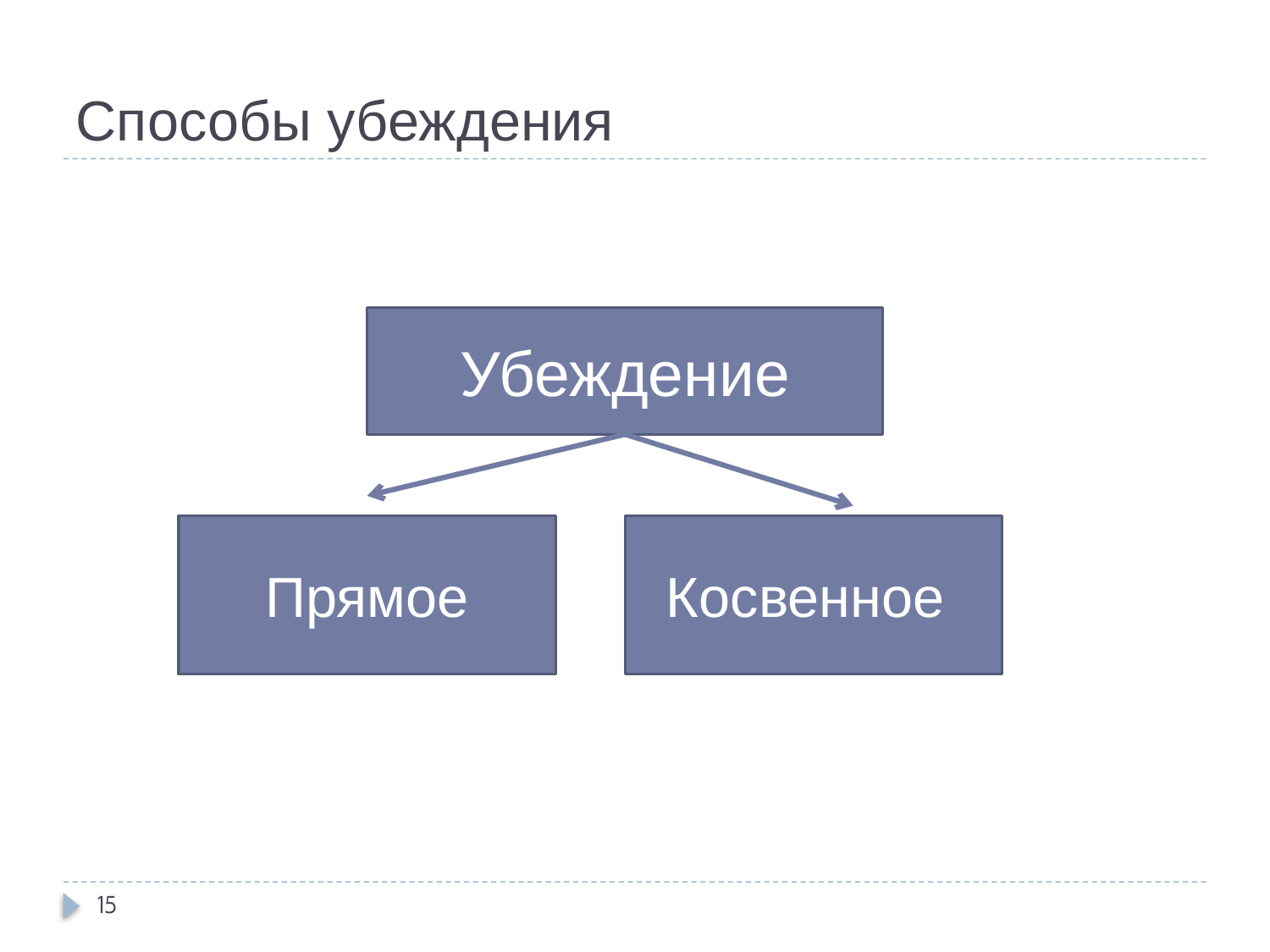

# Способы убеждения

Убеждение
Прямое
Косвенное
15